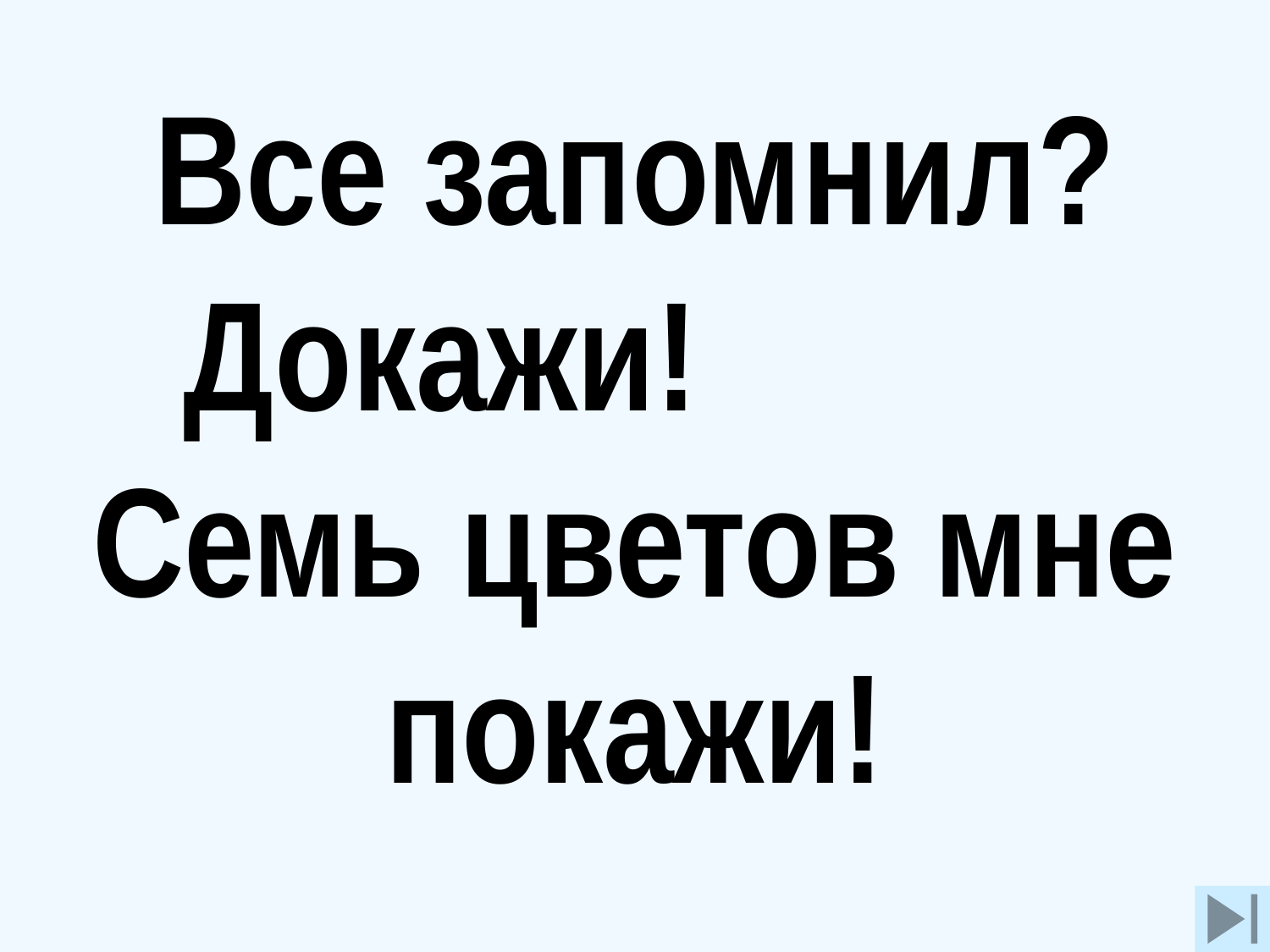

Все запомнил? Докажи!            Семь цветов мне покажи!